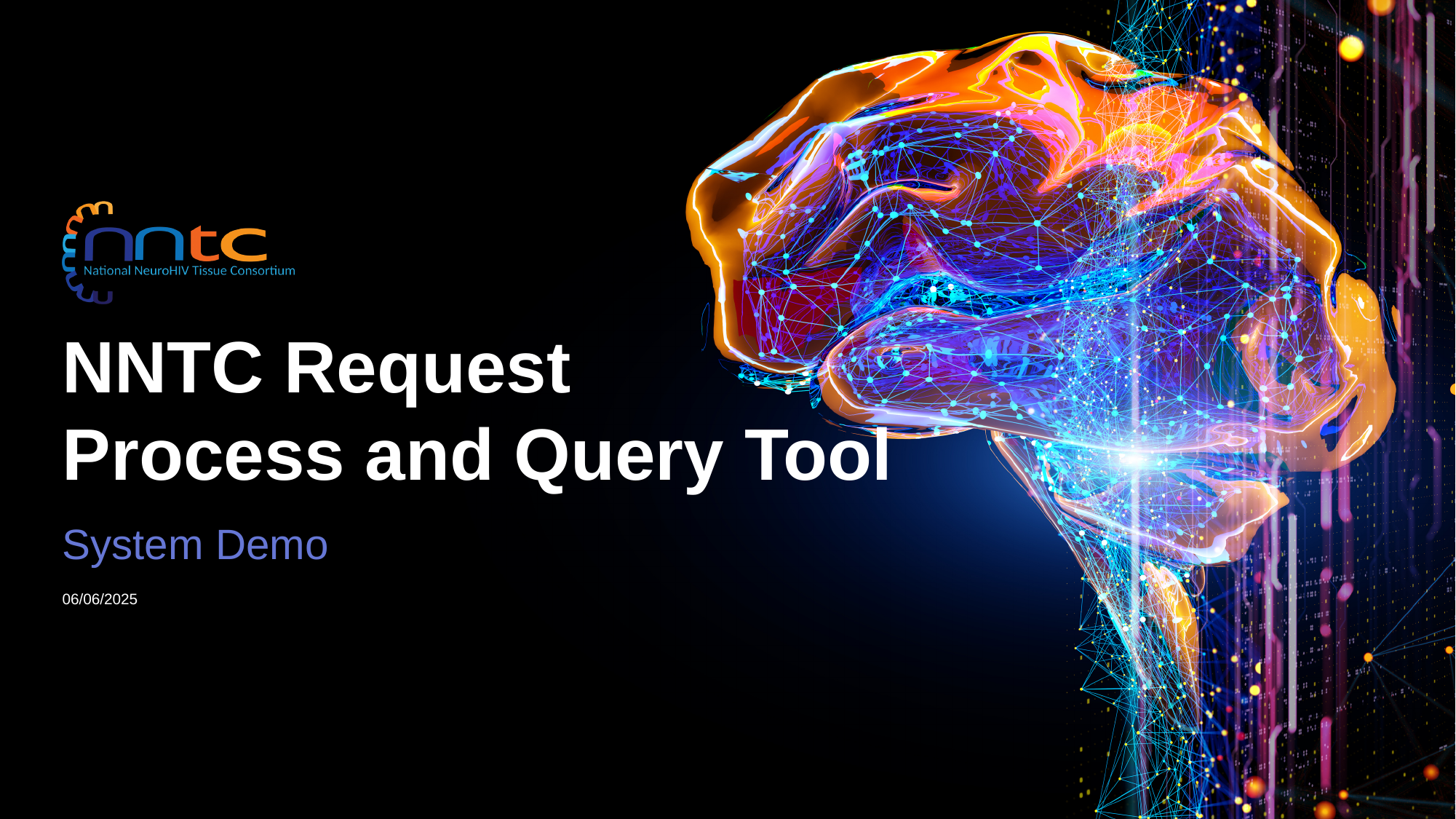

# NNTC Request Process and Query Tool
System Demo
06/06/2025